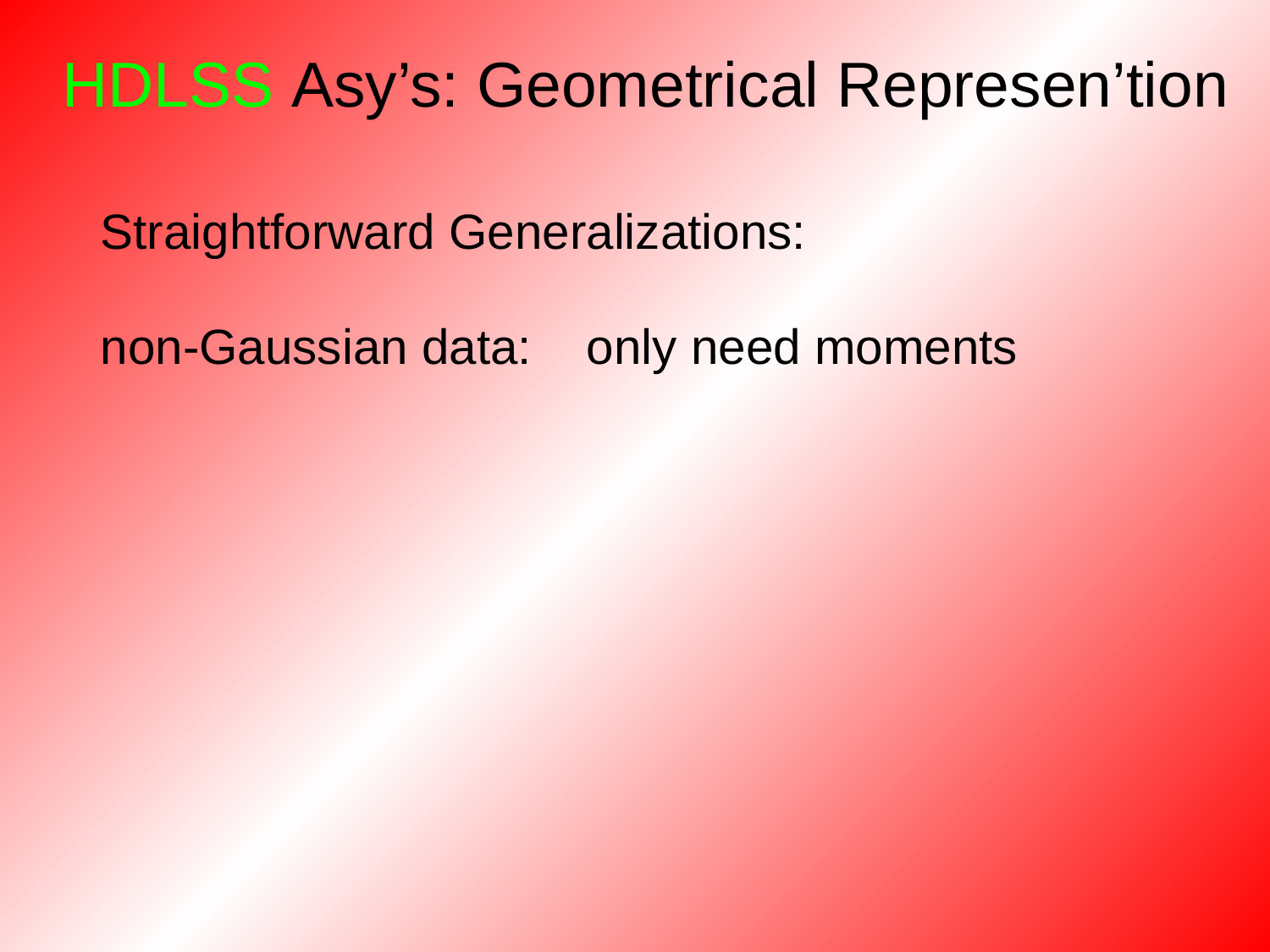

HDLSS Asy’s: Geometrical Represen’tion
Straightforward Generalizations:

non-Gaussian data:    only need moments